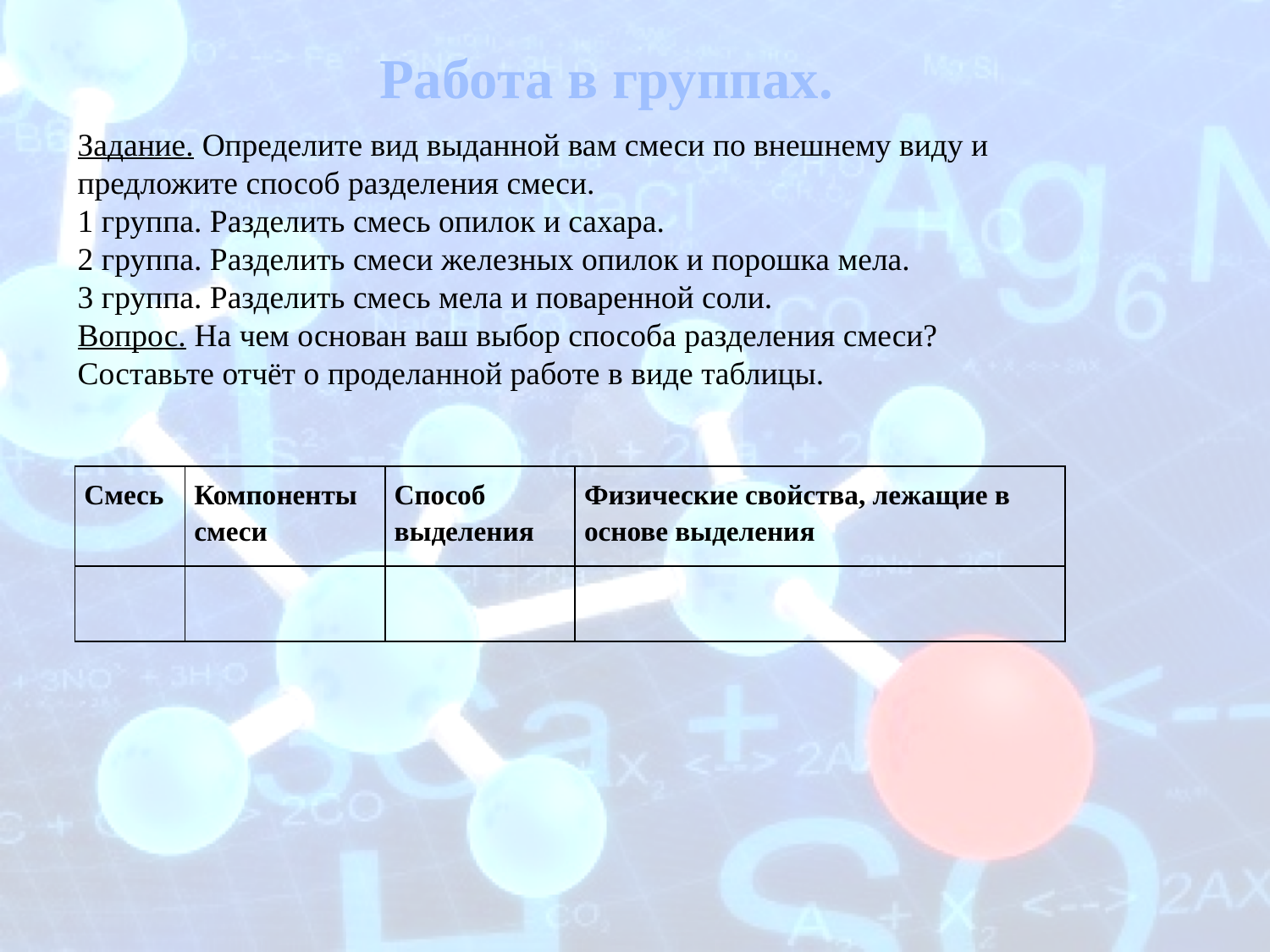

Работа в группах.
Задание. Определите вид выданной вам смеси по внешнему виду и предложите способ разделения смеси.
1 группа. Разделить смесь опилок и сахара.
2 группа. Разделить смеси железных опилок и порошка мела.
3 группа. Разделить смесь мела и поваренной соли.
Вопрос. На чем основан ваш выбор способа разделения смеси?
Составьте отчёт о проделанной работе в виде таблицы.

| Смесь | Компоненты смеси | Способ выделения | Физические свойства, лежащие в основе выделения |
| --- | --- | --- | --- |
|  |  |  |  |